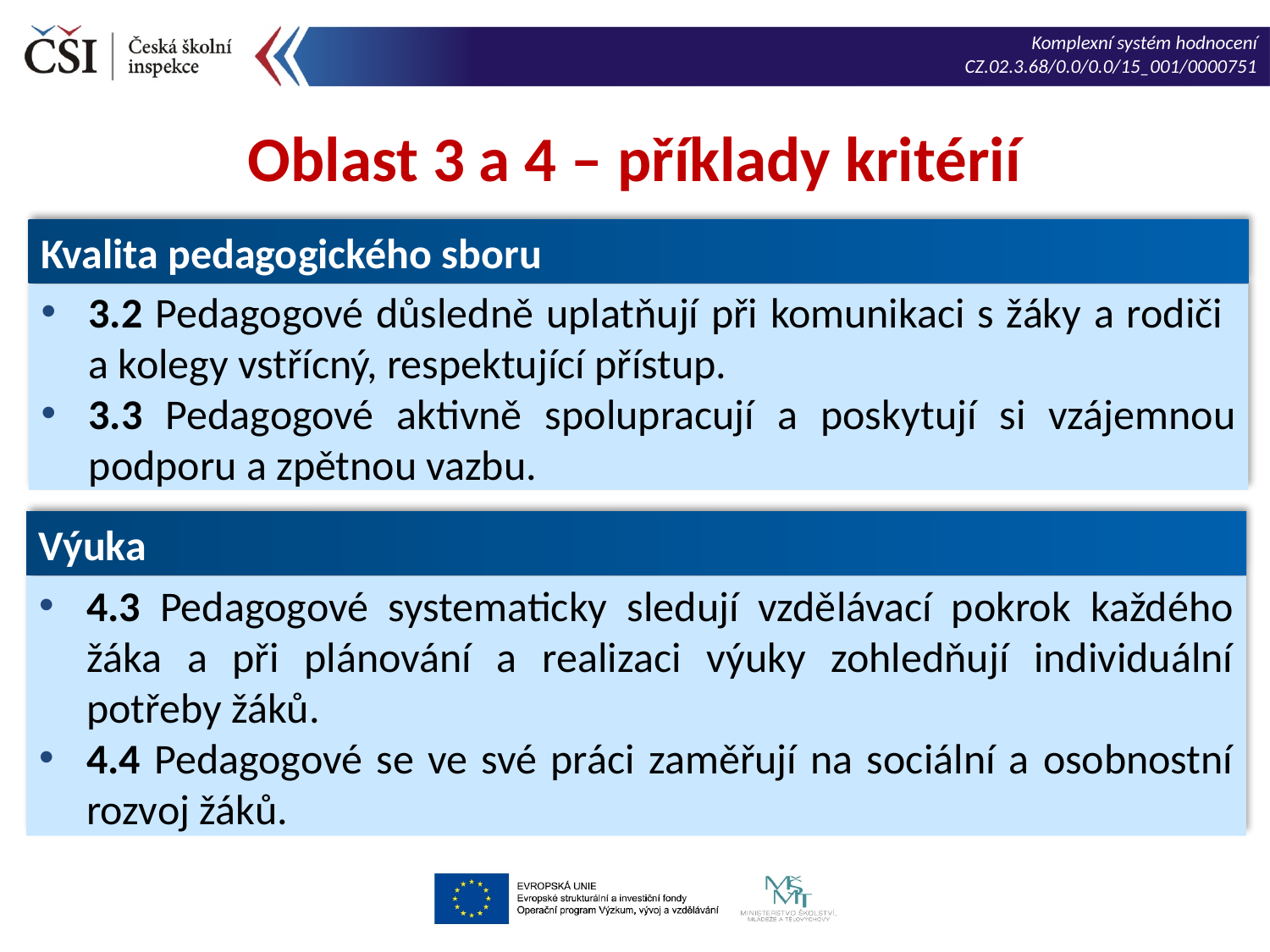

Oblast 3 a 4 – příklady kritérií
Kvalita pedagogického sboru
3.2 Pedagogové důsledně uplatňují při komunikaci s žáky a rodiči
a kolegy vstřícný, respektující přístup.
3.3 Pedagogové aktivně spolupracují a poskytují si vzájemnou podporu a zpětnou vazbu.
Výuka
4.3 Pedagogové systematicky sledují vzdělávací pokrok každého žáka a při plánování a realizaci výuky zohledňují individuální potřeby žáků.
4.4 Pedagogové se ve své práci zaměřují na sociální a osobnostní rozvoj žáků.